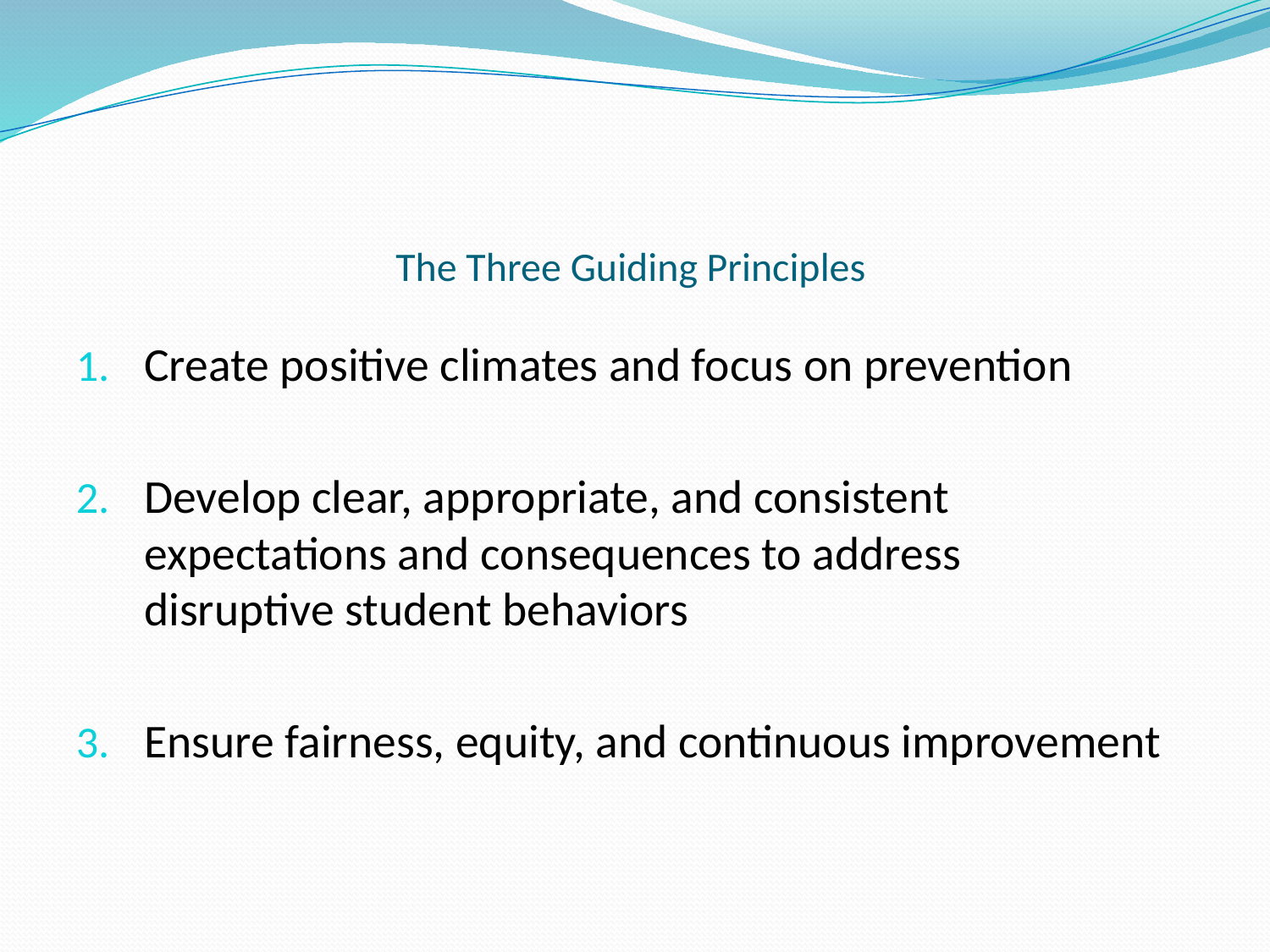

# The Three Guiding Principles

Create positive climates and focus on prevention

Develop clear, appropriate, and consistent expectations and consequences to address disruptive student behaviors

Ensure fairness, equity, and continuous improvement